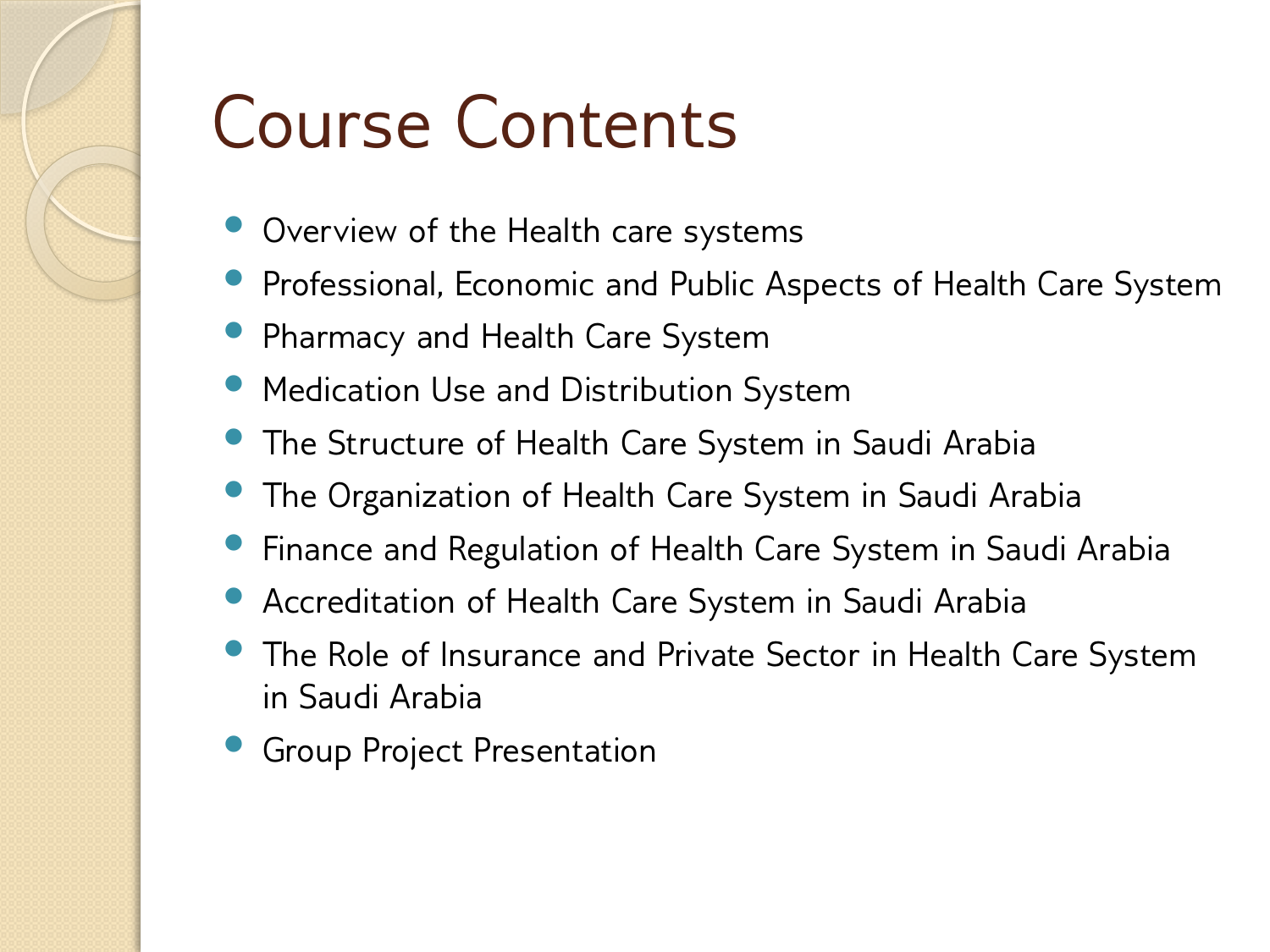

# Course Contents
Overview of the Health care systems
Professional, Economic and Public Aspects of Health Care System
Pharmacy and Health Care System
Medication Use and Distribution System
The Structure of Health Care System in Saudi Arabia
The Organization of Health Care System in Saudi Arabia
Finance and Regulation of Health Care System in Saudi Arabia
Accreditation of Health Care System in Saudi Arabia
The Role of Insurance and Private Sector in Health Care System in Saudi Arabia
Group Project Presentation